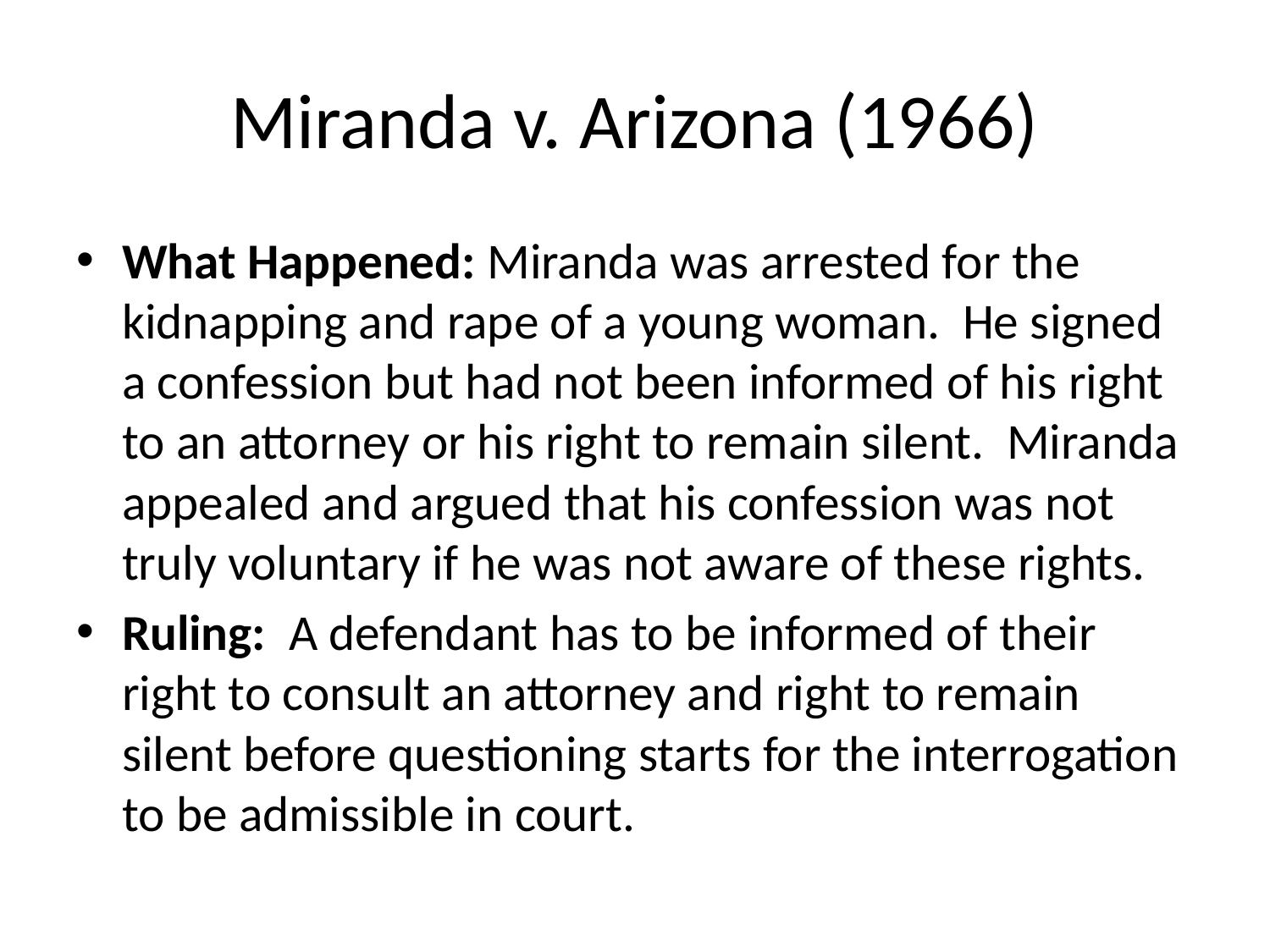

# Miranda v. Arizona (1966)
What Happened: Miranda was arrested for the kidnapping and rape of a young woman.  He signed a confession but had not been informed of his right to an attorney or his right to remain silent.  Miranda appealed and argued that his confession was not truly voluntary if he was not aware of these rights.
Ruling:  A defendant has to be informed of their right to consult an attorney and right to remain silent before questioning starts for the interrogation to be admissible in court.